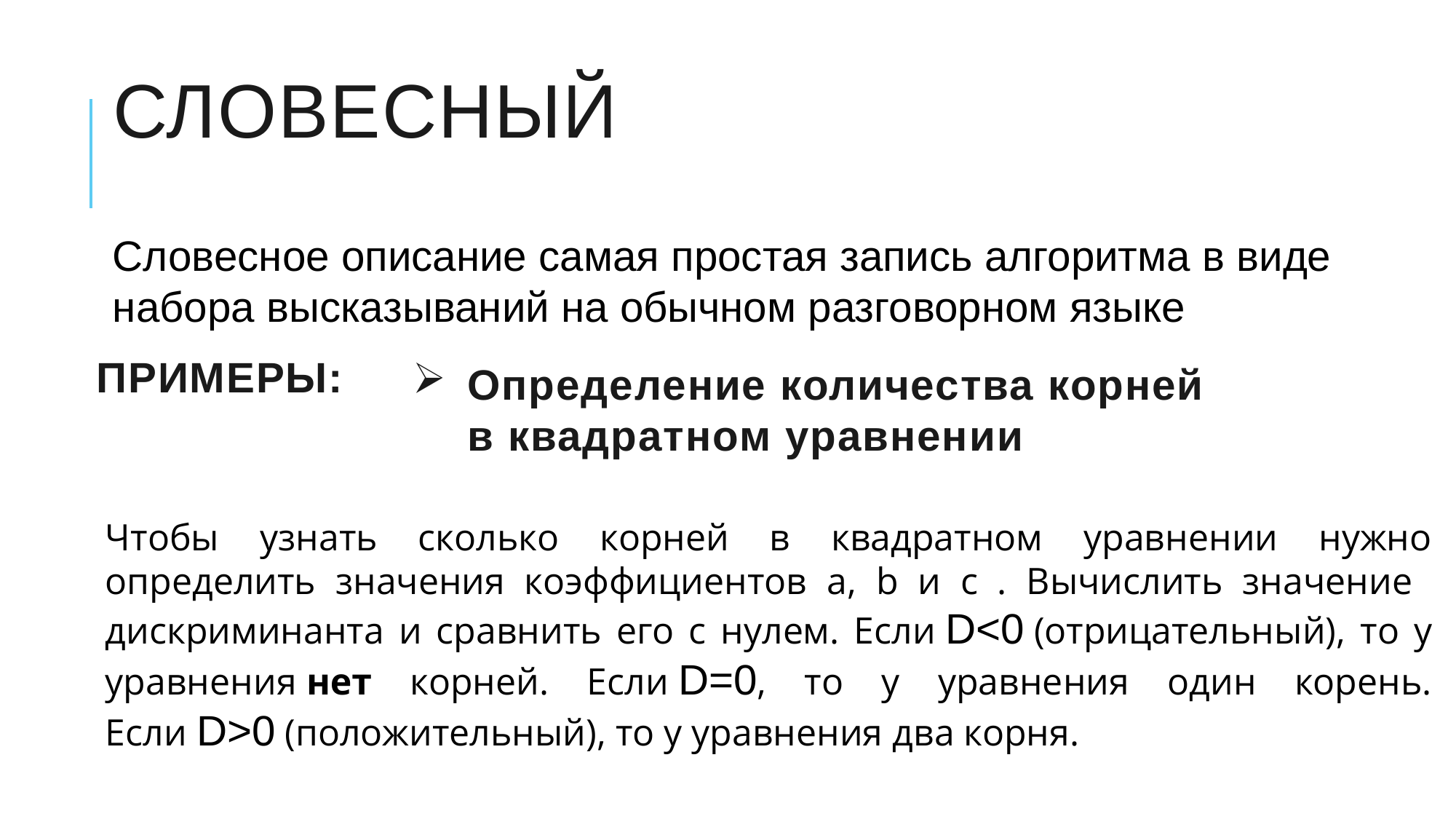

# СЛОВЕСНЫЙ
Словесное описание самая простая запись алгоритма в виде набора высказываний на обычном разговорном языке
Определение количества корней в квадратном уравнении
ПРИМЕРЫ:

Чтобы узнать сколько корней в квадратном уравнении нужно определить значения коэффициентов а, b и с . Вычислить значение  дискриминанта и сравнить его с нулем. Если D<0 (отрицательный), то у уравнения нет корней. Если D=0, то у уравнения один корень. Если D>0 (положительный), то у уравнения два корня.